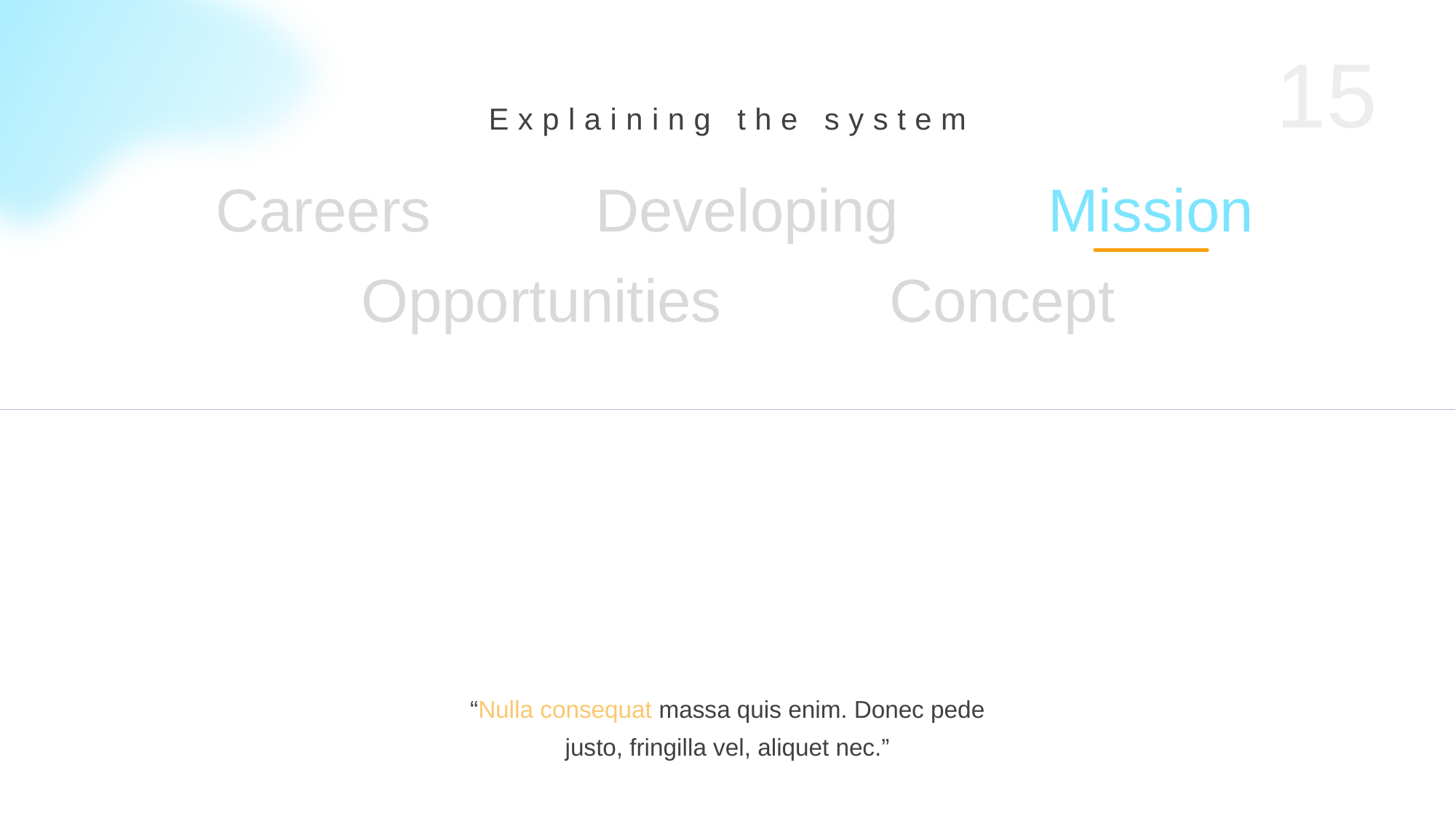

15

Explaining the system
Careers
Developing
Mission
Opportunities
Concept

“Nulla consequat massa quis enim. Donec pede justo, fringilla vel, aliquet nec.”